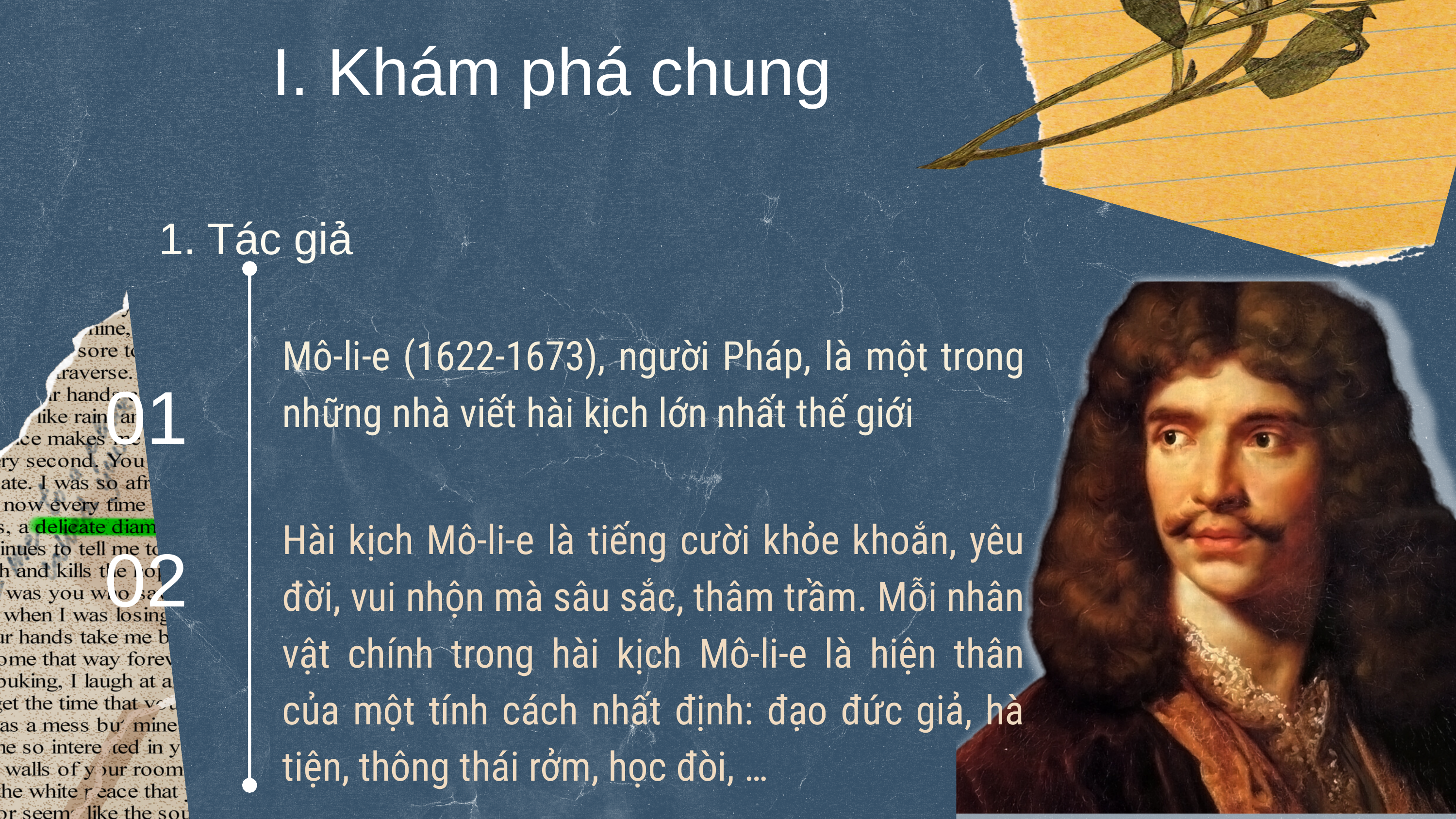

I. Khám phá chung
1. Tác giả

Mô-li-e (1622-1673), người Pháp, là một trong những nhà viết hài kịch lớn nhất thế giới
01
Hài kịch Mô-li-e là tiếng cười khỏe khoắn, yêu đời, vui nhộn mà sâu sắc, thâm trầm. Mỗi nhân vật chính trong hài kịch Mô-li-e là hiện thân của một tính cách nhất định: đạo đức giả, hà tiện, thông thái rởm, học đòi, …
02